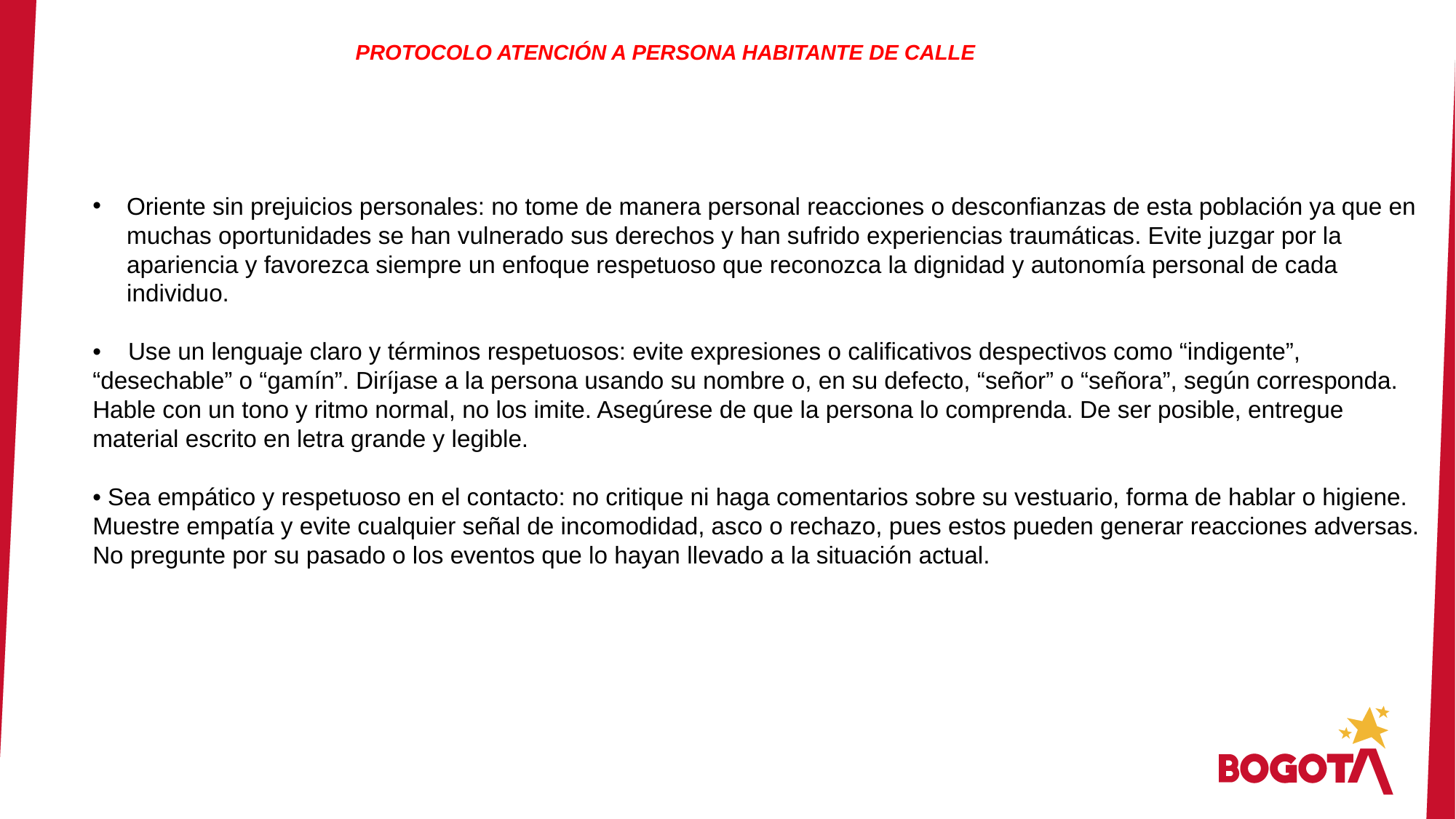

PROTOCOLO ATENCIÓN A PERSONA HABITANTE DE CALLE
Oriente sin prejuicios personales: no tome de manera personal reacciones o desconfianzas de esta población ya que en muchas oportunidades se han vulnerado sus derechos y han sufrido experiencias traumáticas. Evite juzgar por la apariencia y favorezca siempre un enfoque respetuoso que reconozca la dignidad y autonomía personal de cada individuo.

•    Use un lenguaje claro y términos respetuosos: evite expresiones o calificativos despectivos como “indigente”,     “desechable” o “gamín”. Diríjase a la persona usando su nombre o, en su defecto, “señor” o “señora”, según corresponda. Hable con un tono y ritmo normal, no los imite. Asegúrese de que la persona lo comprenda. De ser posible, entregue material escrito en letra grande y legible.

• Sea empático y respetuoso en el contacto: no critique ni haga comentarios sobre su vestuario, forma de hablar o higiene. Muestre empatía y evite cualquier señal de incomodidad, asco o rechazo, pues estos pueden generar reacciones adversas. No pregunte por su pasado o los eventos que lo hayan llevado a la situación actual.